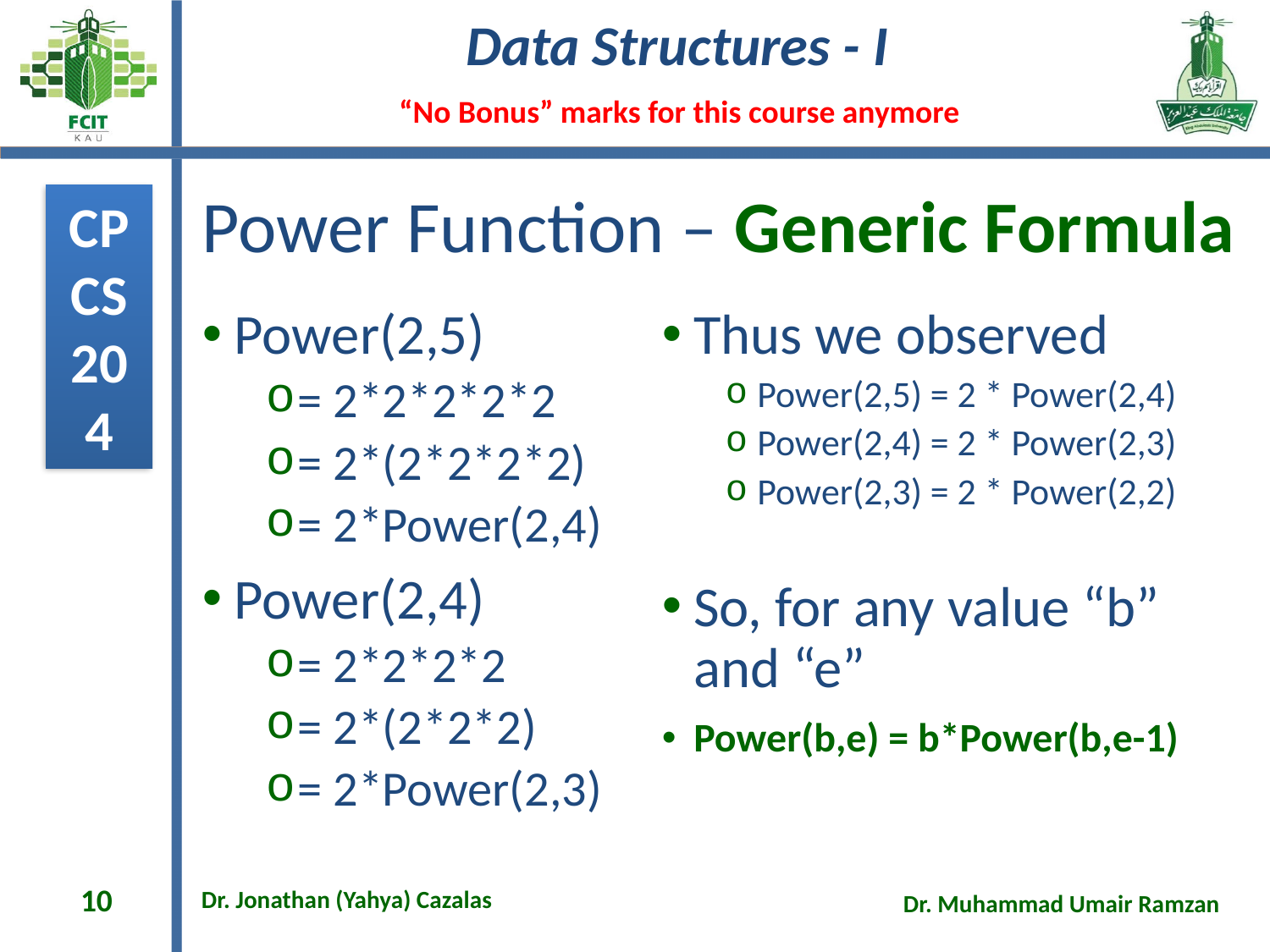

# Power Function – Generic Formula
Power(2,5)
= 2*2*2*2*2
= 2*(2*2*2*2)
= 2*Power(2,4)
Power(2,4)
= 2*2*2*2
= 2*(2*2*2)
= 2*Power(2,3)
Thus we observed
Power(2,5) = 2 * Power(2,4)
Power(2,4) = 2 * Power(2,3)
Power(2,3) = 2 * Power(2,2)

So, for any value “b” and “e”
Power(b,e) = b*Power(b,e-1)
10